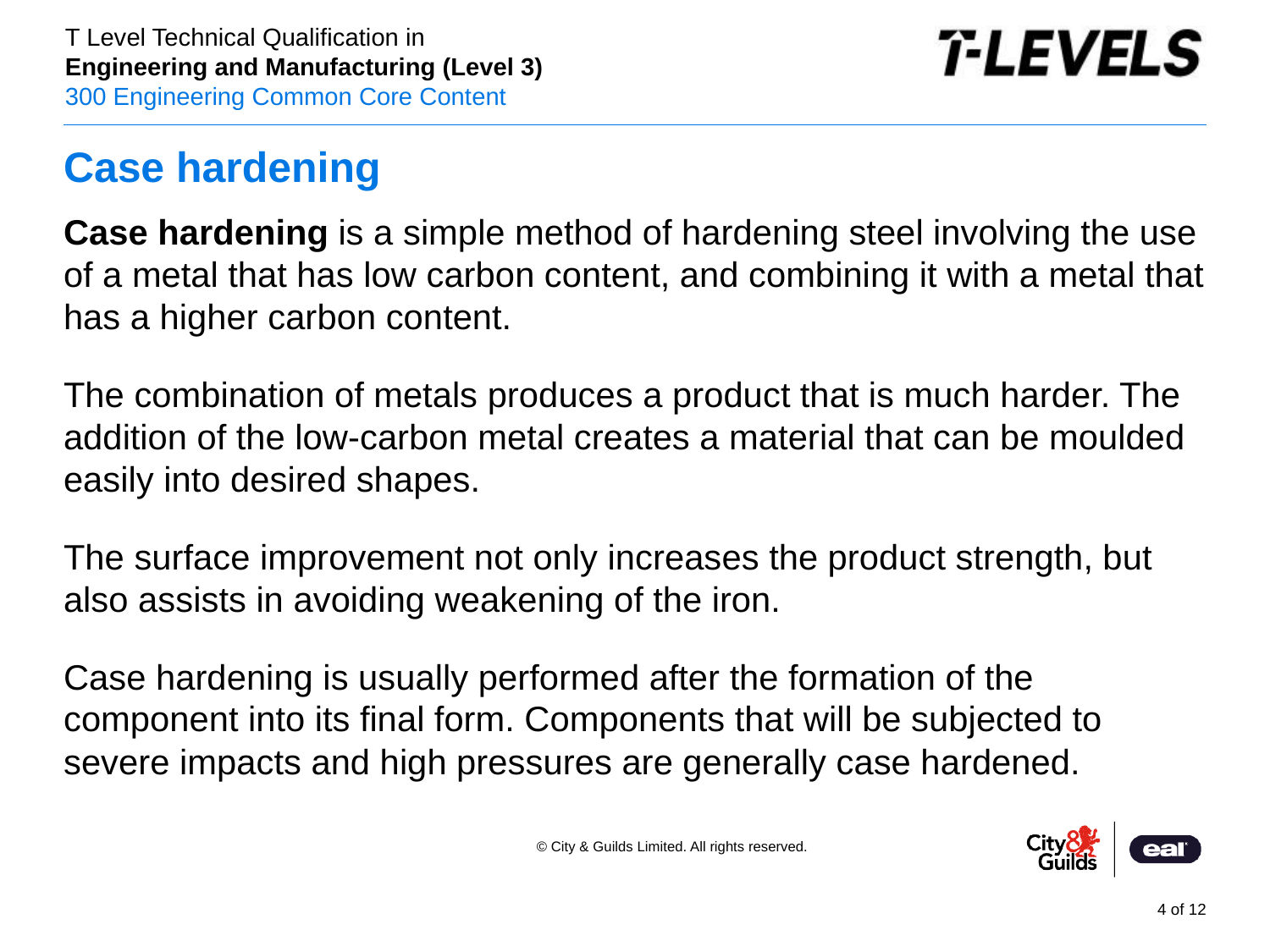

# Case hardening
Case hardening is a simple method of hardening steel involving the use of a metal that has low carbon content, and combining it with a metal that has a higher carbon content.
The combination of metals produces a product that is much harder. The addition of the low-carbon metal creates a material that can be moulded easily into desired shapes.
The surface improvement not only increases the product strength, but also assists in avoiding weakening of the iron.
Case hardening is usually performed after the formation of the component into its final form. Components that will be subjected to severe impacts and high pressures are generally case hardened.